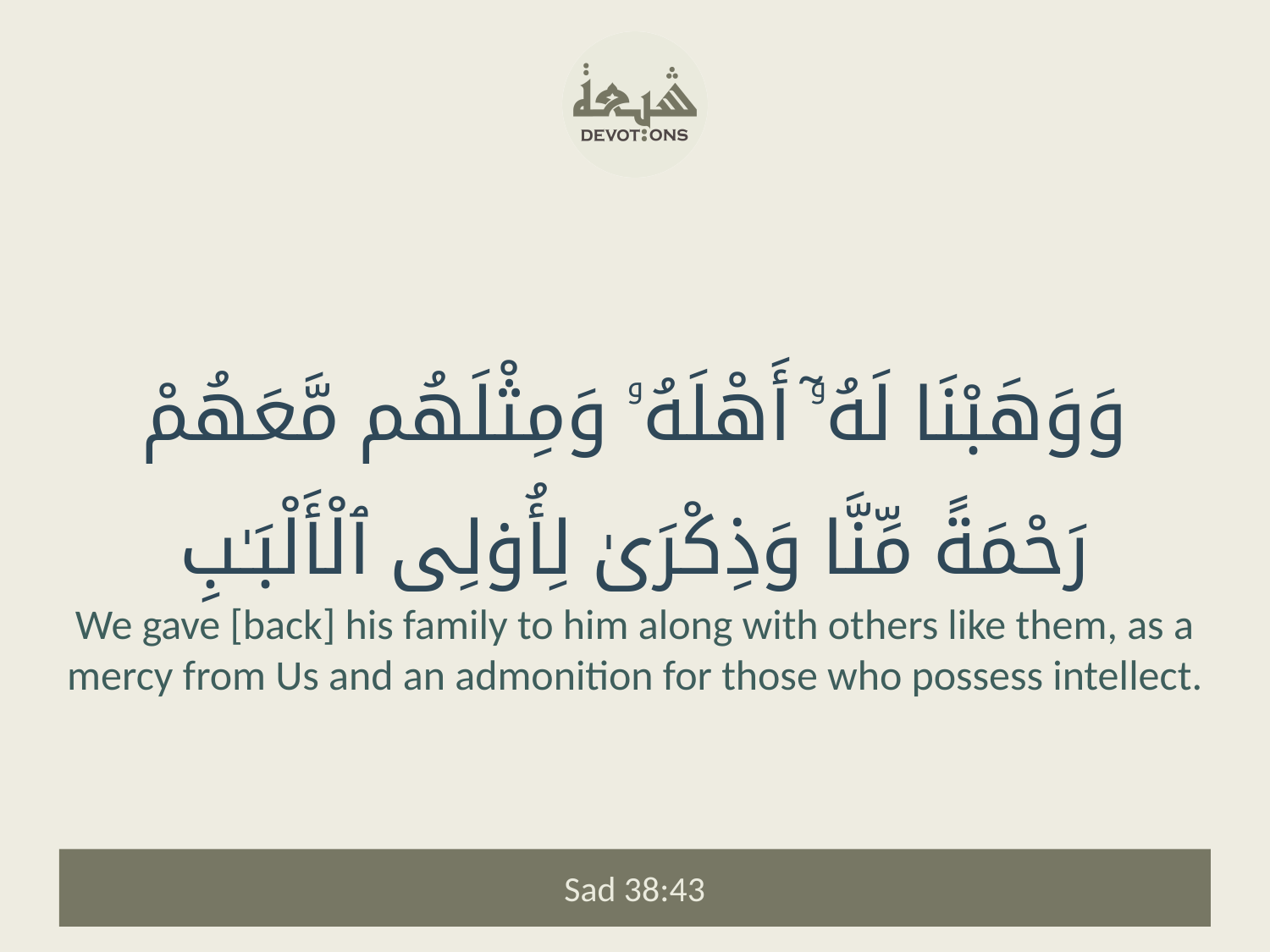

وَوَهَبْنَا لَهُۥٓ أَهْلَهُۥ وَمِثْلَهُم مَّعَهُمْ رَحْمَةً مِّنَّا وَذِكْرَىٰ لِأُو۟لِى ٱلْأَلْبَـٰبِ
We gave [back] his family to him along with others like them, as a mercy from Us and an admonition for those who possess intellect.
Sad 38:43